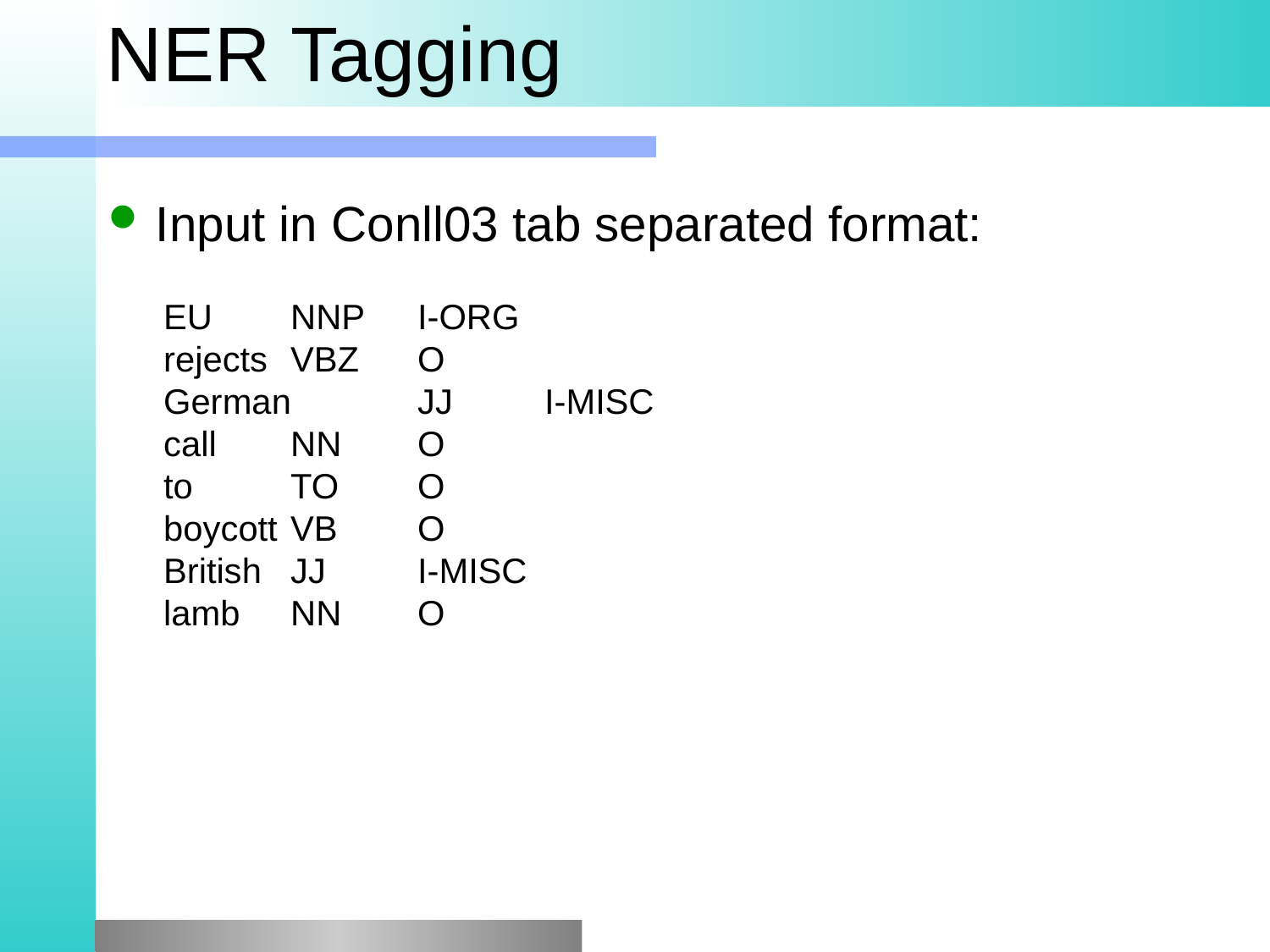

# NER Tagging
Input in Conll03 tab separated format:

EU	NNP	I-ORG
rejects	VBZ	O
German	JJ	I-MISC
call	NN	O
to	TO	O
boycott	VB	O
British	JJ	I-MISC
lamb	NN	O